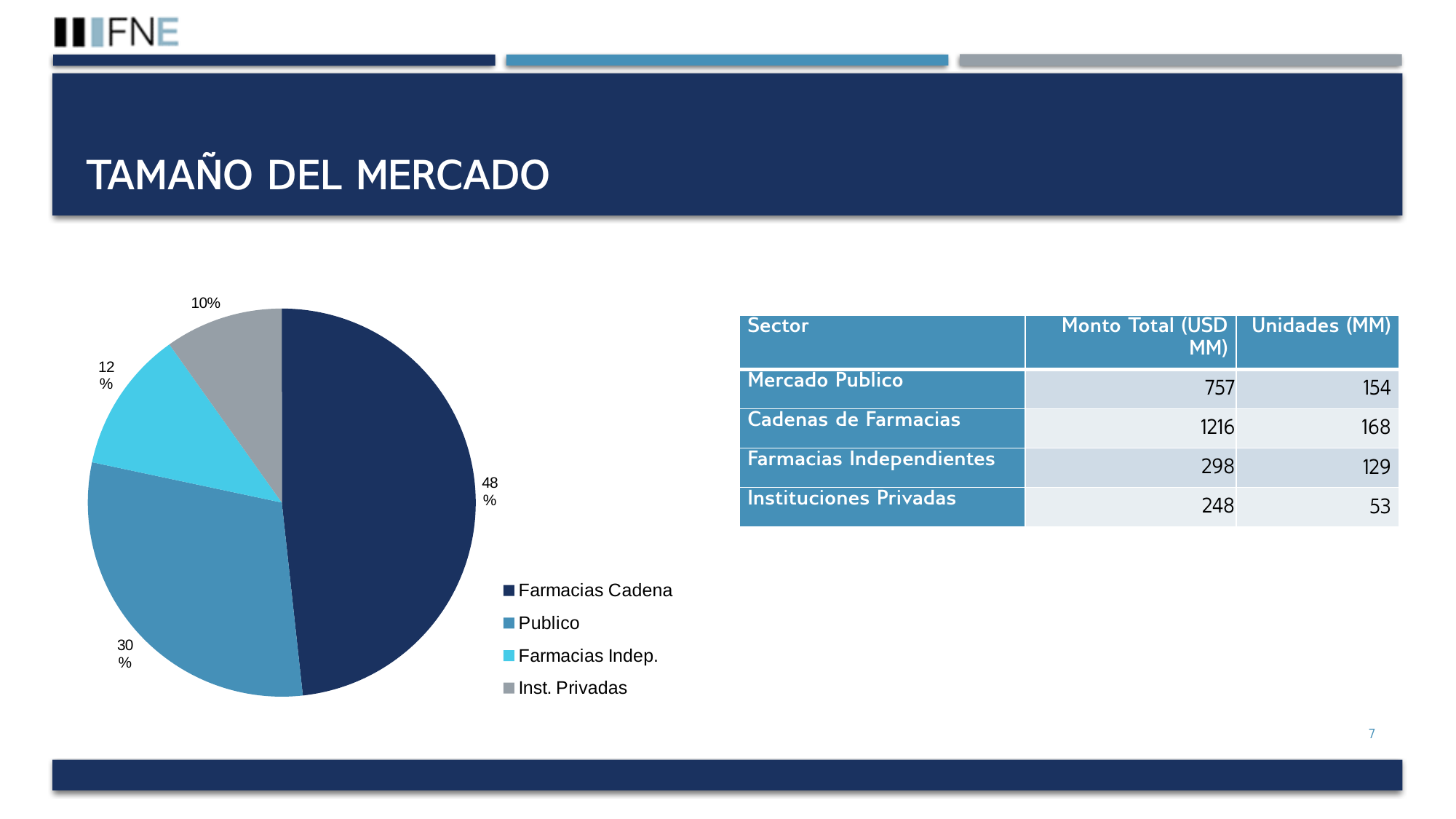

TAMAÑO DEL MERCADO

### Chart

| Category |  |
|---|---|
| Farmacias Cadena | 0.4826692081301139 |
| Publico | 0.300713334117966 |
| Farmacias Indep. | 0.11823818247812036 |
| Inst. Privadas | 0.09837927527379967 |
| Sector | Monto Total (USD MM) | Unidades (MM) |
| --- | --- | --- |
| Mercado Publico | 757 | 154 |
| Cadenas de Farmacias | 1216 | 168 |
| Farmacias Independientes | 298 | 129 |
| Instituciones Privadas | 248 | 53 |
7